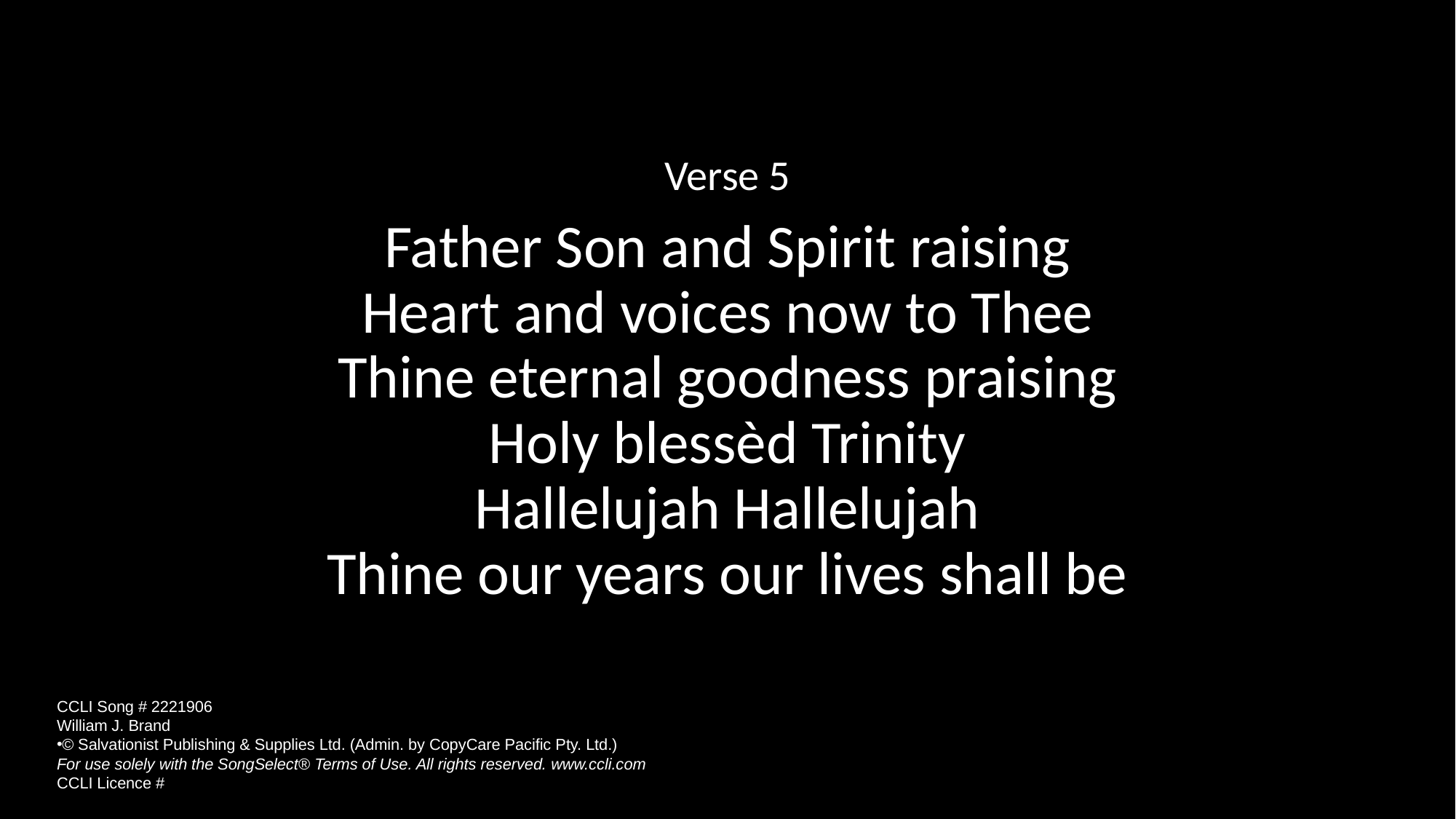

Verse 5
Father Son and Spirit raising
Heart and voices now to Thee
Thine eternal goodness praising
Holy blessèd Trinity
Hallelujah Hallelujah
Thine our years our lives shall be

CCLI Song # 2221906
William J. Brand
© Salvationist Publishing & Supplies Ltd. (Admin. by CopyCare Pacific Pty. Ltd.)
For use solely with the SongSelect® Terms of Use. All rights reserved. www.ccli.com
CCLI Licence #